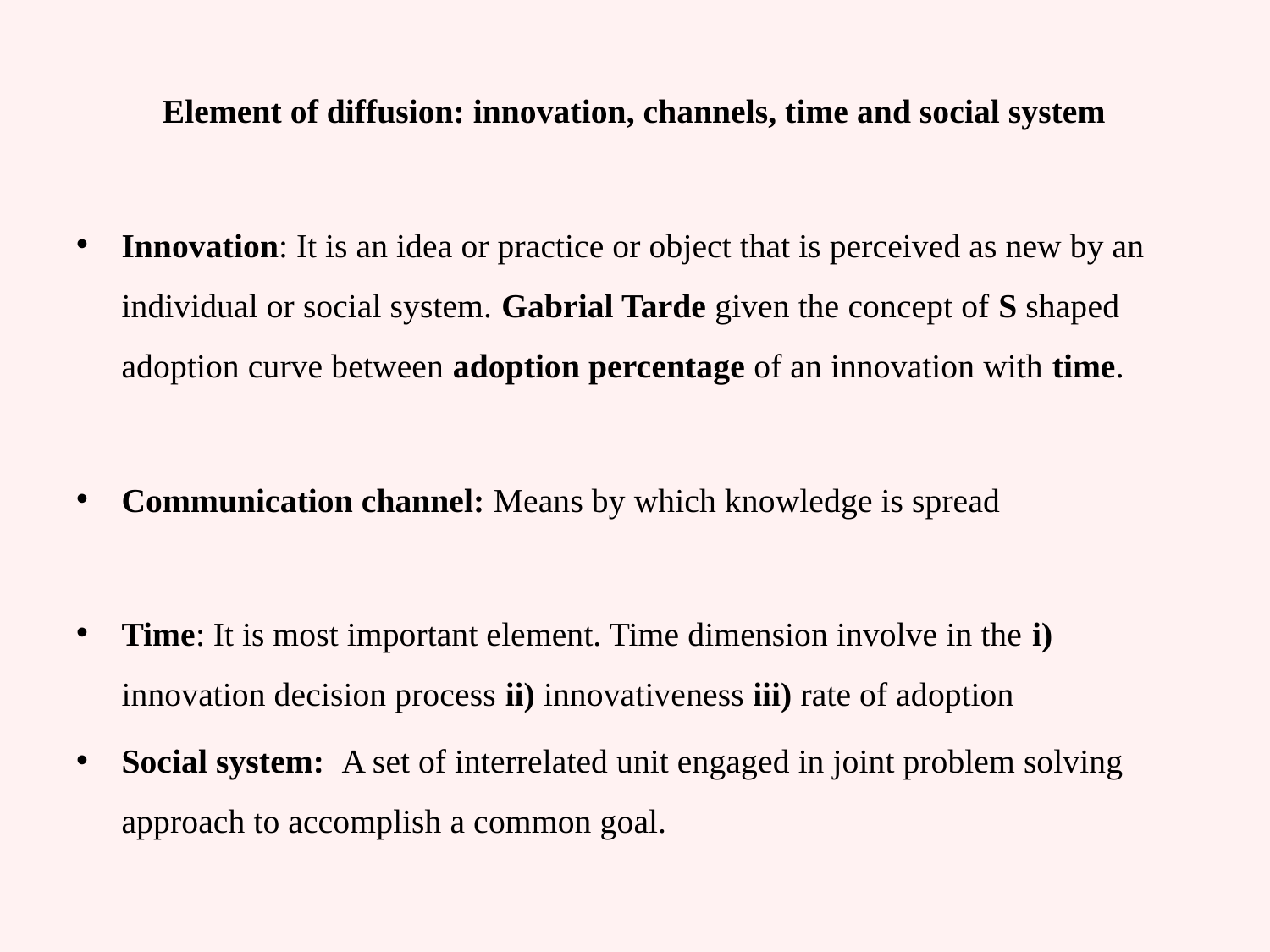

Element of diffusion: innovation, channels, time and social system

Innovation: It is an idea or practice or object that is perceived as new by an individual or social system. Gabrial Tarde given the concept of S shaped adoption curve between adoption percentage of an innovation with time.

Communication channel: Means by which knowledge is spread

Time: It is most important element. Time dimension involve in the i) innovation decision process ii) innovativeness iii) rate of adoption
Social system:  A set of interrelated unit engaged in joint problem solving approach to accomplish a common goal.